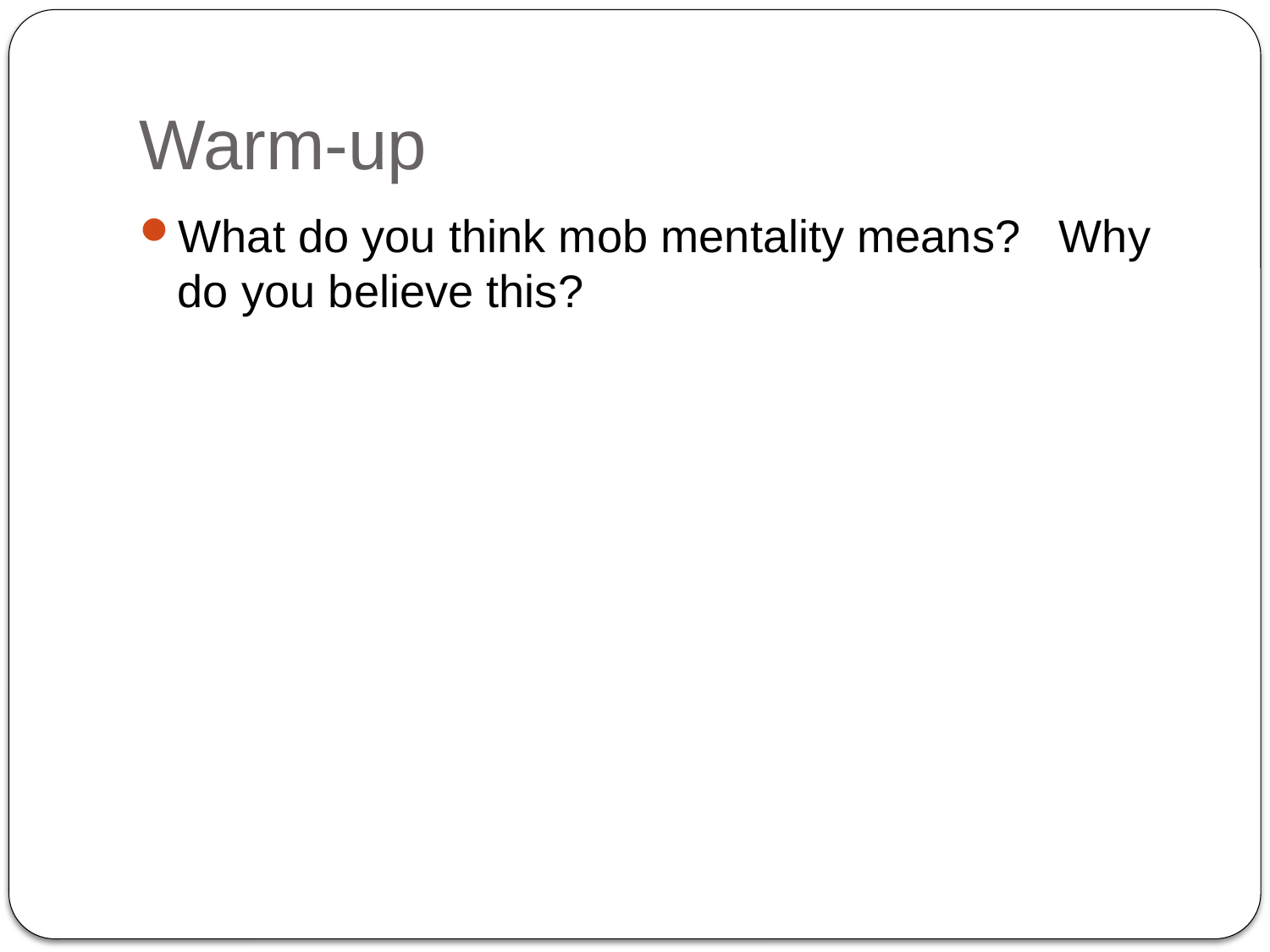

# Warm-up
What do you think mob mentality means?   Why do you believe this?